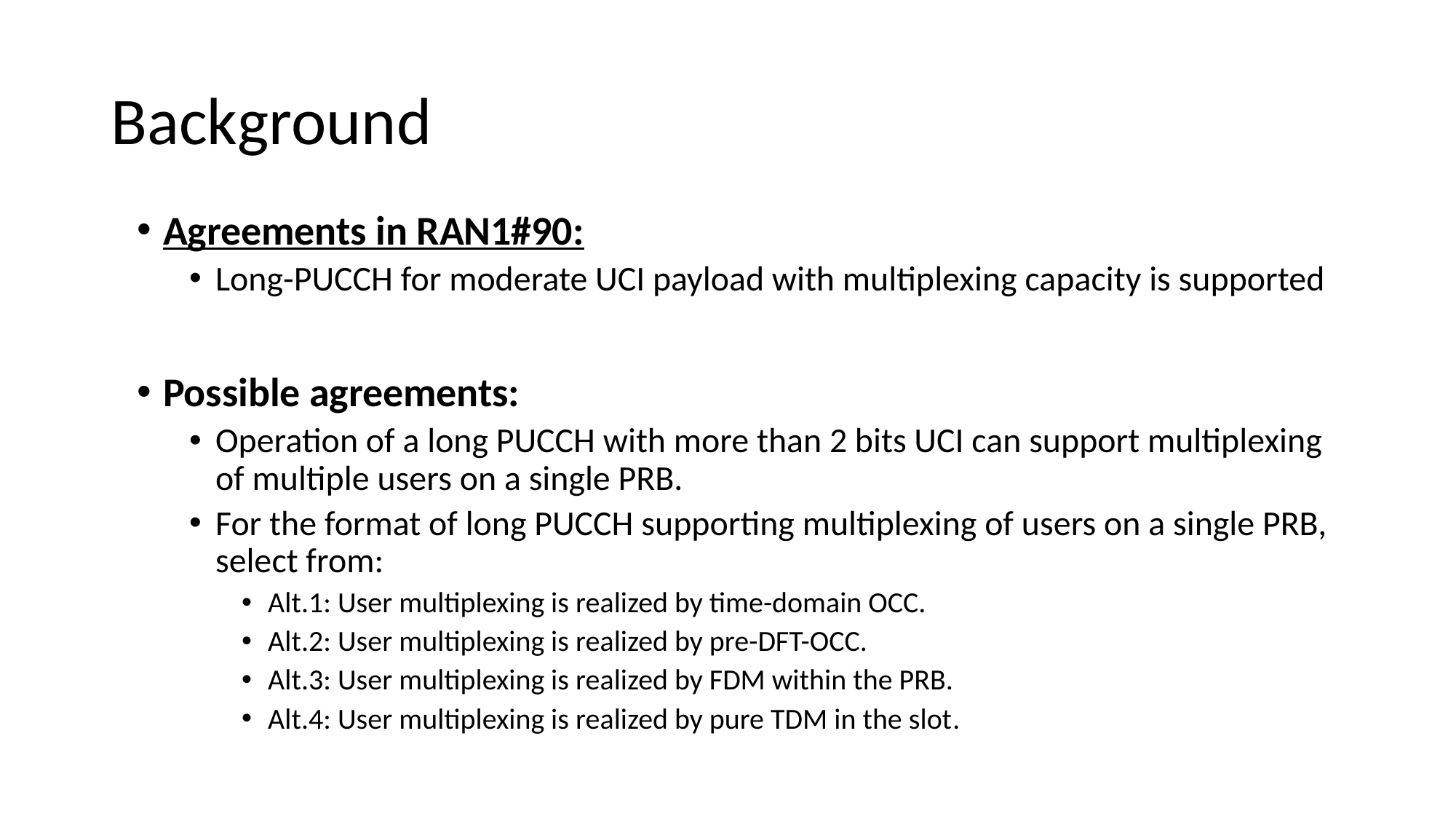

# Background
Agreements in RAN1#90:
Long-PUCCH for moderate UCI payload with multiplexing capacity is supported

Possible agreements:
Operation of a long PUCCH with more than 2 bits UCI can support multiplexing of multiple users on a single PRB.
For the format of long PUCCH supporting multiplexing of users on a single PRB, select from:
Alt.1: User multiplexing is realized by time-domain OCC.
Alt.2: User multiplexing is realized by pre-DFT-OCC.
Alt.3: User multiplexing is realized by FDM within the PRB.
Alt.4: User multiplexing is realized by pure TDM in the slot.